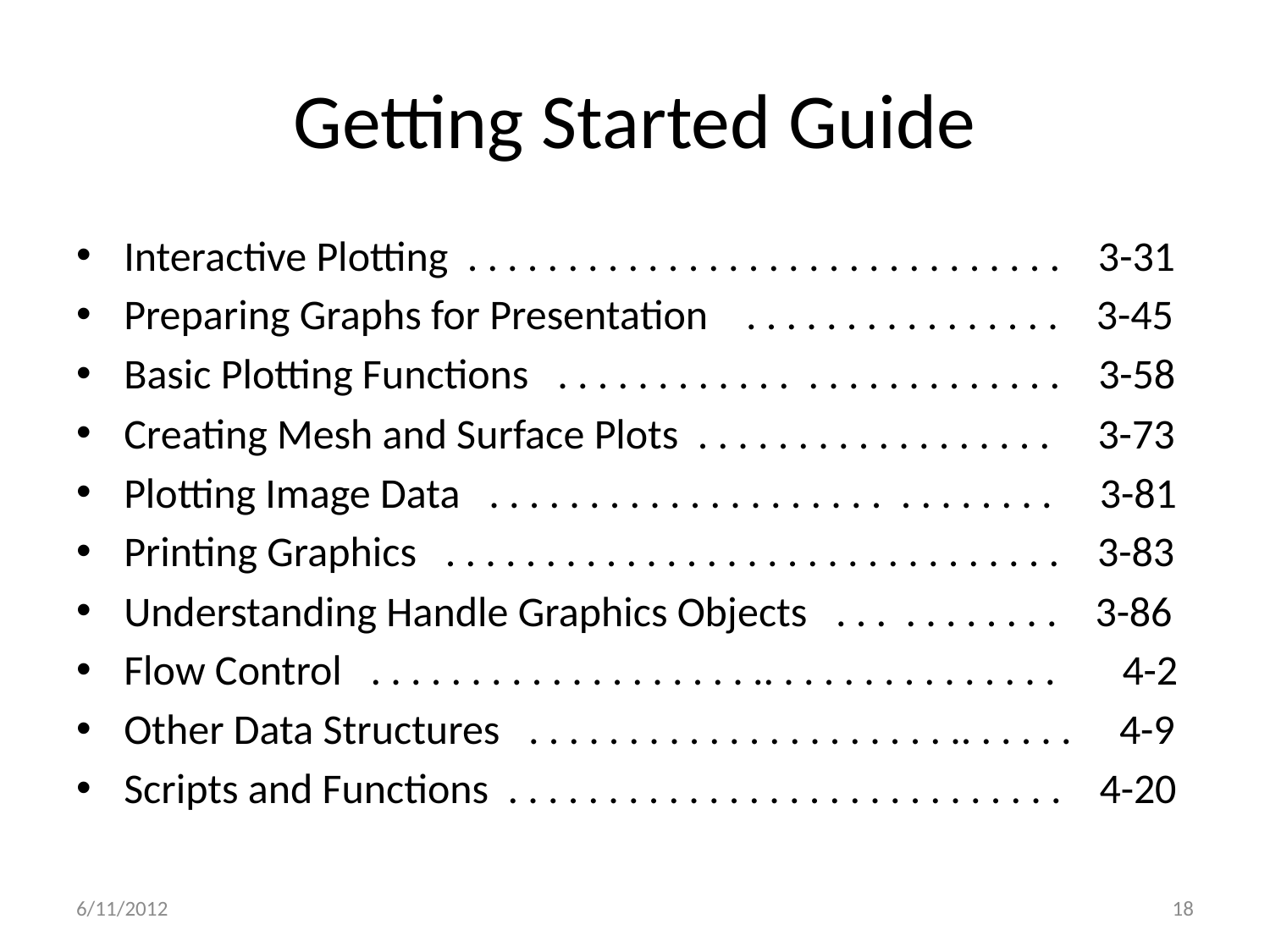

# Getting Started Guide
Interactive Plotting  . . . . . . . . . . . . . . . . . . . . . . . . . . . . . .    3-31
Preparing Graphs for Presentation    . . . . . . . . . . . . . . . .    3-45
Basic Plotting Functions   . . . . . . . . . . . .  . . . . . . . . . . . . .    3-58
Creating Mesh and Surface Plots  . . . . . . . . . . . . . . . . . .     3-73
Plotting Image Data   . . . . . . . . . . . . . . . . . . . .  . . . . . . . .     3-81
Printing Graphics   . . . . . . . . . . . . . . . . . . . . . . . . . . . . . . .    3-83
Understanding Handle Graphics Objects   . . .  . . . . . . . .    3-86
Flow Control   . . . . . . . . . . . . . . . . . . . .. . . . . . . . . . . . . . .       4-2
Other Data Structures   . . . . . . . . . . . . . . . . . . . . . .. . . . . .     4-9
Scripts and Functions  . . . . . . . . . . . . . . . . . . . . . . . . . . . .    4-20
6/11/2012

18